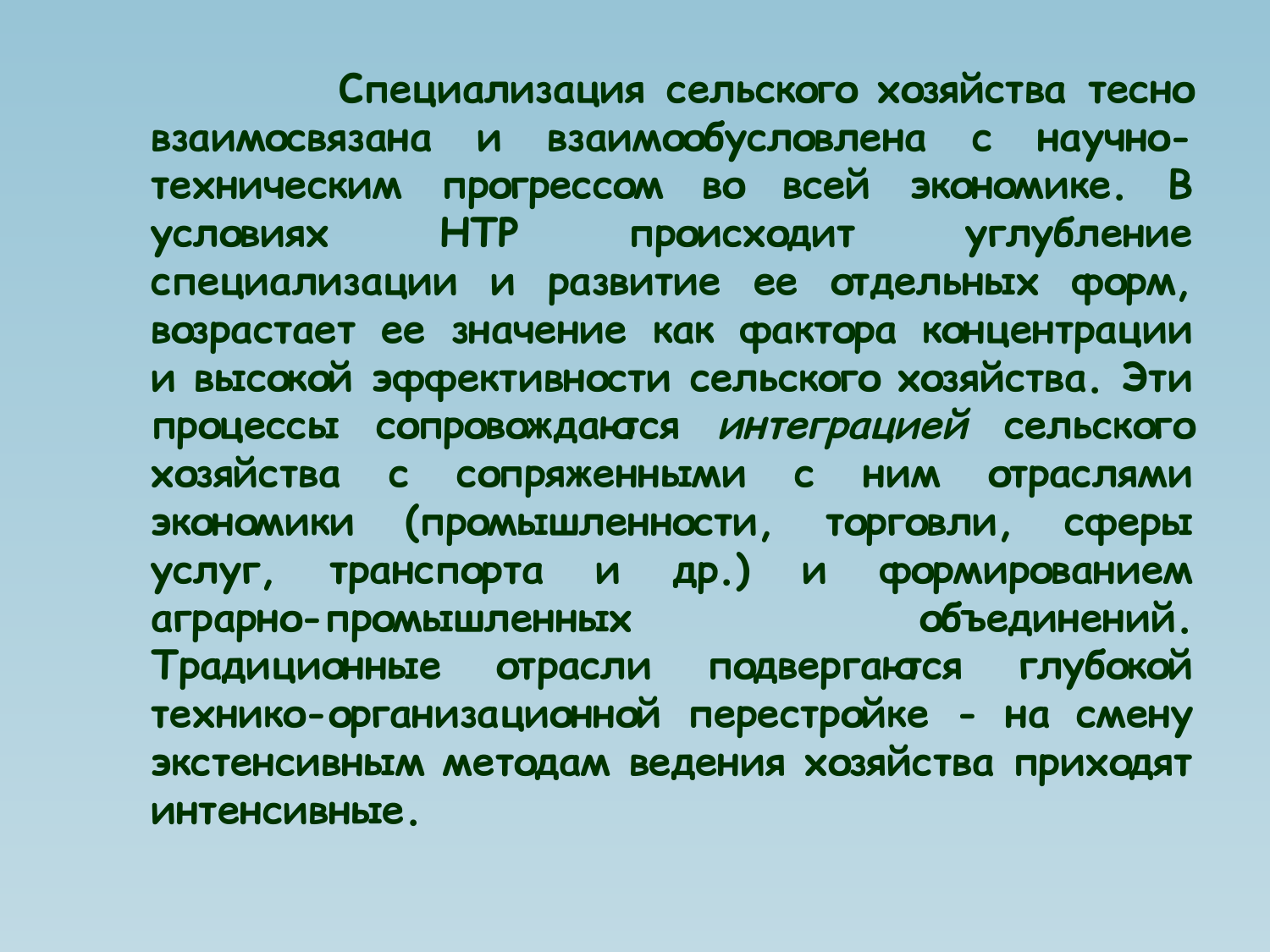

Специализация сельского хозяйства тесно взаимосвязана и взаимообусловлена с научно-техническим прогрессом во всей экономике. В условиях НТР происходит углубление специализации и развитие ее отдельных форм, возрастает ее значение как фактора концентрации и высокой эффективности сельского хозяйства. Эти процессы сопровождаются интеграцией сельского хозяйства с сопряженными с ним отраслями экономики (промышленности, торговли, сферы услуг, транспорта и др.) и формированием аграрно-промышленных объединений. Традиционные отрасли подвергаются глубокой технико-организационной перестройке - на смену экстенсивным методам ведения хозяйства приходят интенсивные.